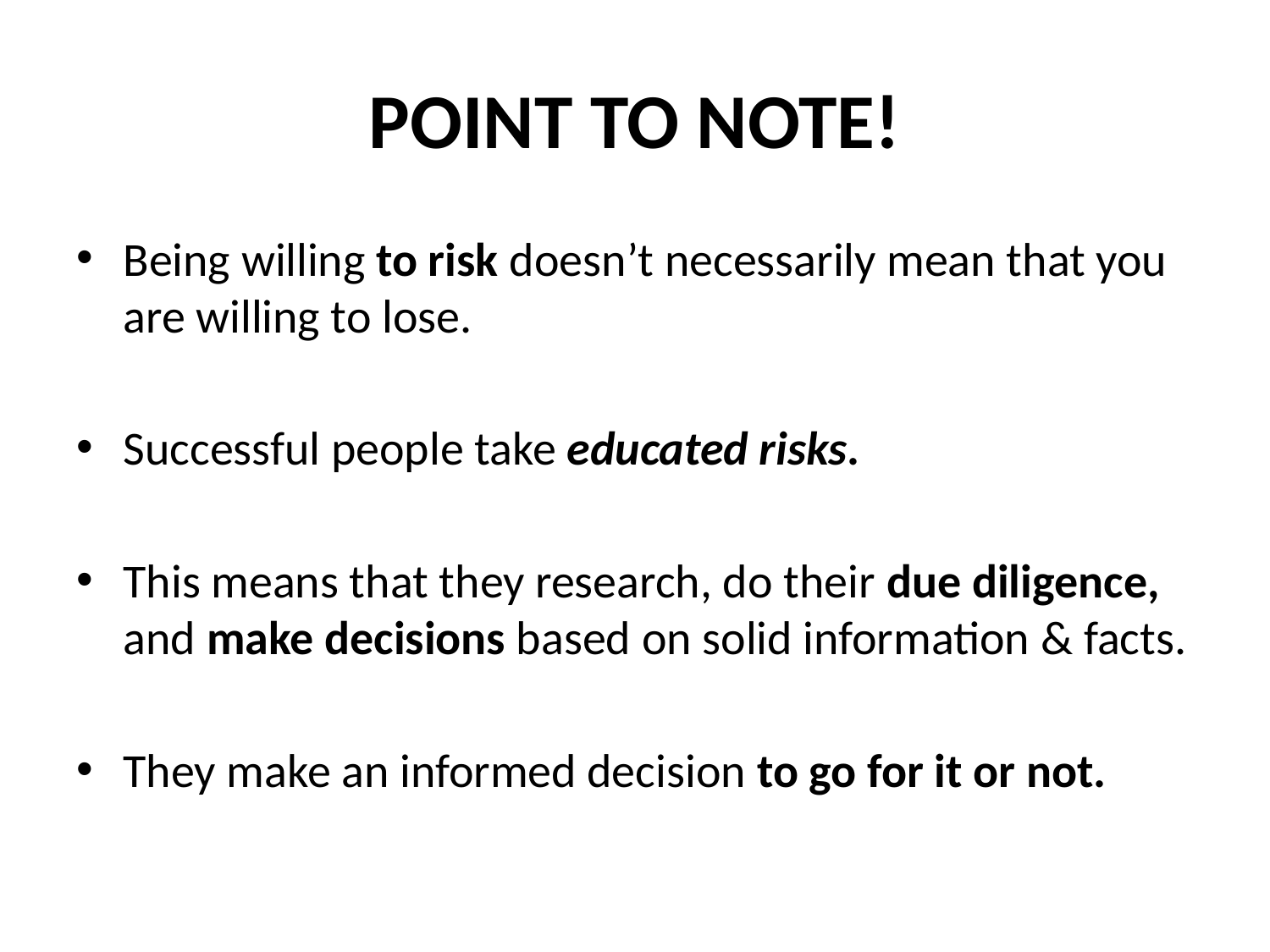

# POINT TO NOTE!
Being willing to risk doesn’t necessarily mean that you are willing to lose.

Successful people take educated risks.

This means that they research, do their due diligence, and make decisions based on solid information & facts.

They make an informed decision to go for it or not.